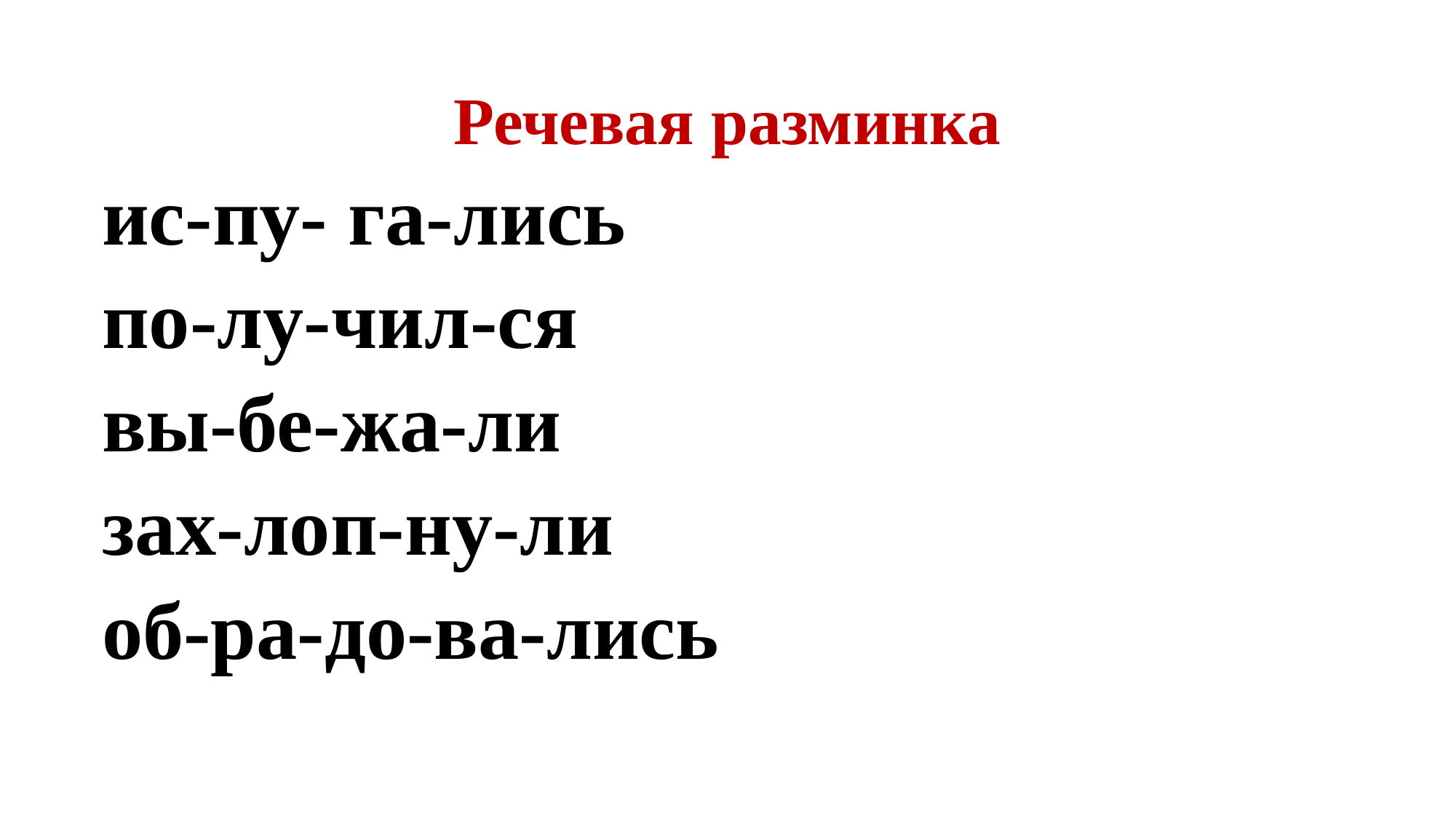

# Речевая разминка
ис-пу- га-лись
по-лу-чил-ся
вы-бе-жа-ли
зах-лоп-ну-ли
об-ра-до-ва-лись